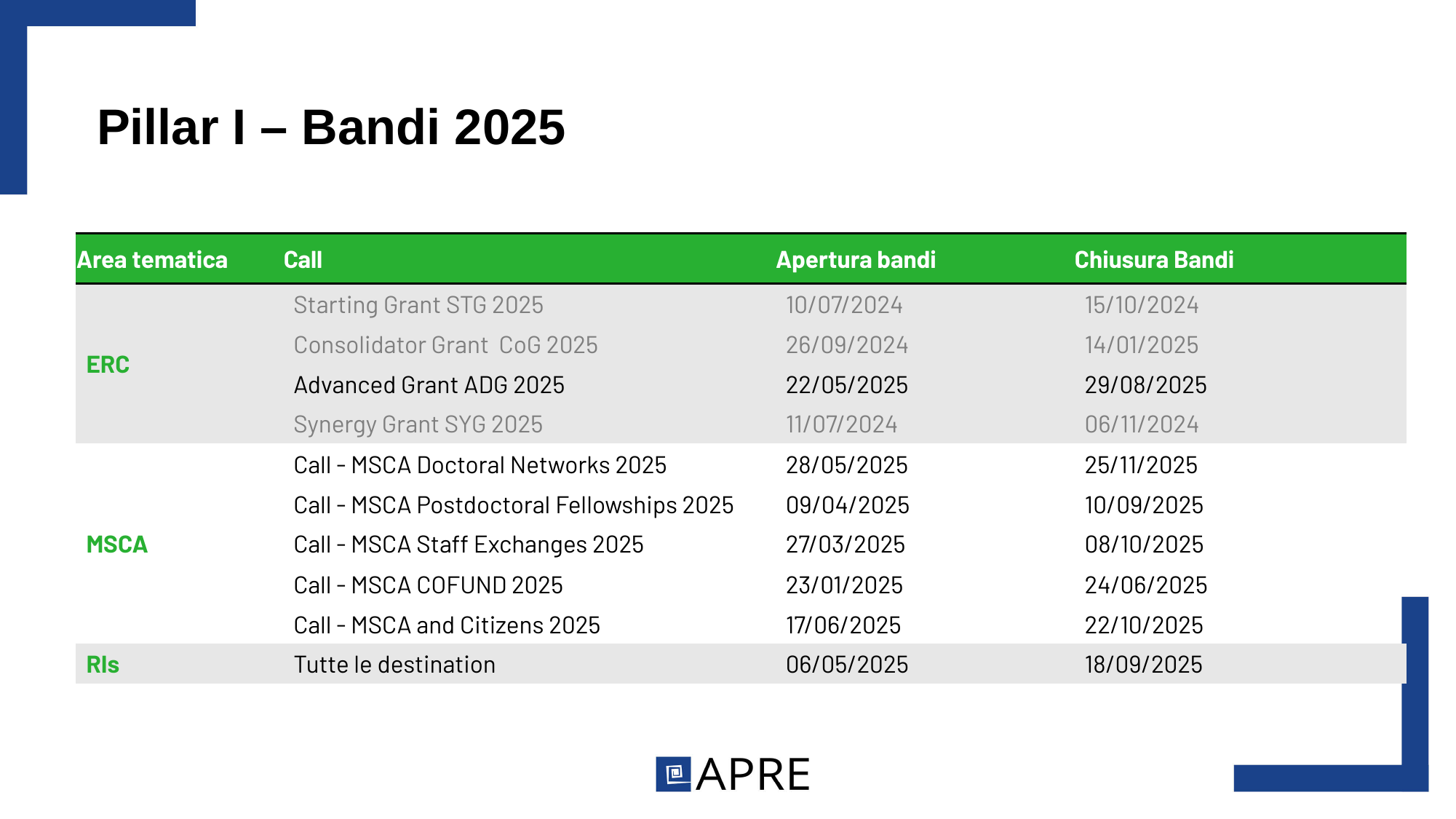

# Pillar I – Bandi 2025
| Area tematica | Call | Apertura bandi | Chiusura Bandi |
| --- | --- | --- | --- |
| ERC | Starting Grant STG 2025 | 10/07/2024 | 15/10/2024 |
|  | Consolidator Grant CoG 2025 | 26/09/2024 | 14/01/2025 |
|  | Advanced Grant ADG 2025 | 22/05/2025 | 29/08/2025 |
|  | Synergy Grant SYG 2025 | 11/07/2024 | 06/11/2024 |
| MSCA | Call - MSCA Doctoral Networks 2025 | 28/05/2025 | 25/11/2025 |
|  | Call - MSCA Postdoctoral Fellowships 2025 | 09/04/2025 | 10/09/2025 |
|  | Call - MSCA Staff Exchanges 2025 | 27/03/2025 | 08/10/2025 |
|  | Call - MSCA COFUND 2025 | 23/01/2025 | 24/06/2025 |
|  | Call - MSCA and Citizens 2025 | 17/06/2025 | 22/10/2025 |
| RIs | Tutte le destination | 06/05/2025 | 18/09/2025 |